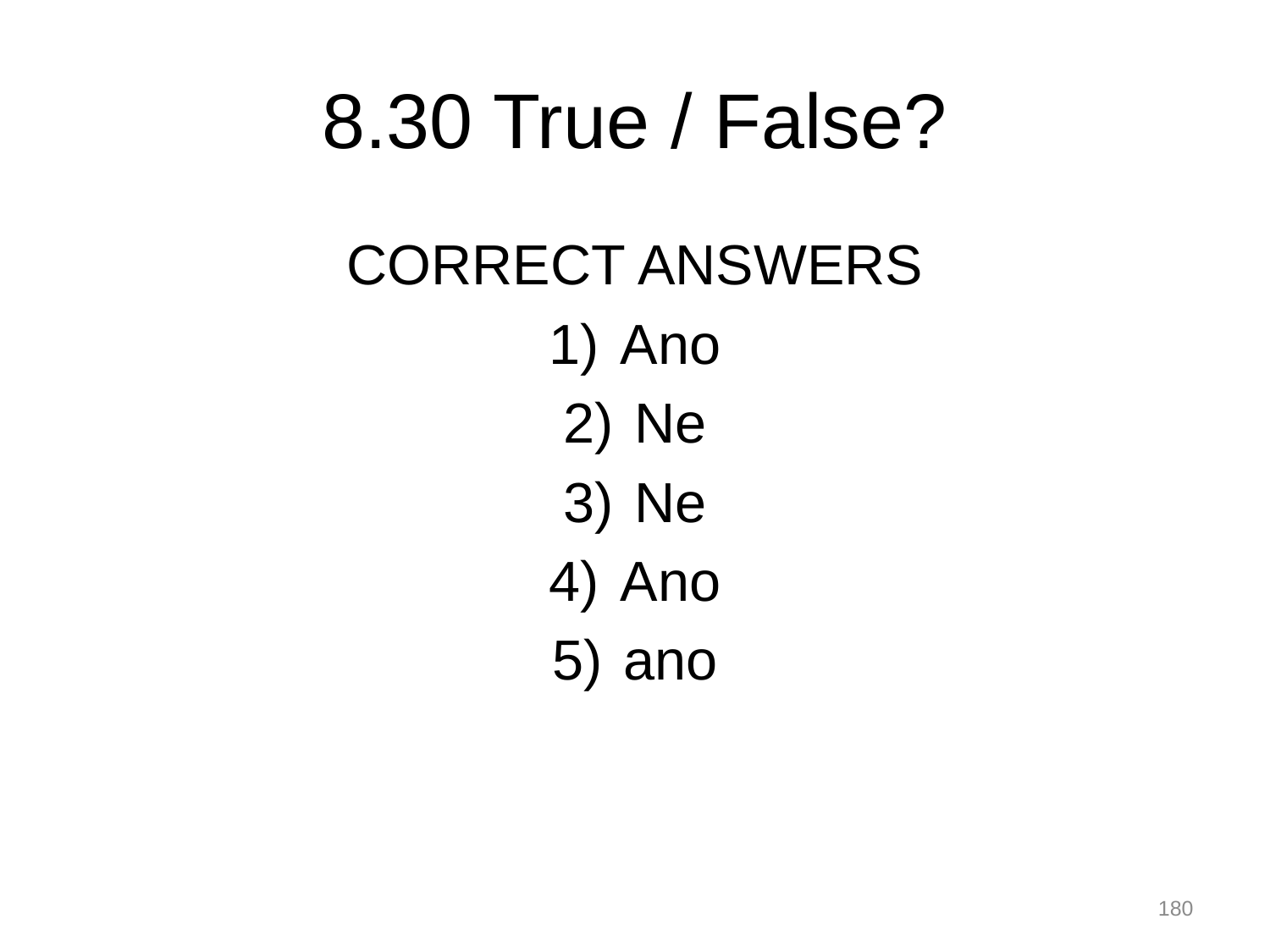

# 8.30 True / False?
CORRECT ANSWERS
Ano
Ne
Ne
Ano
ano
180